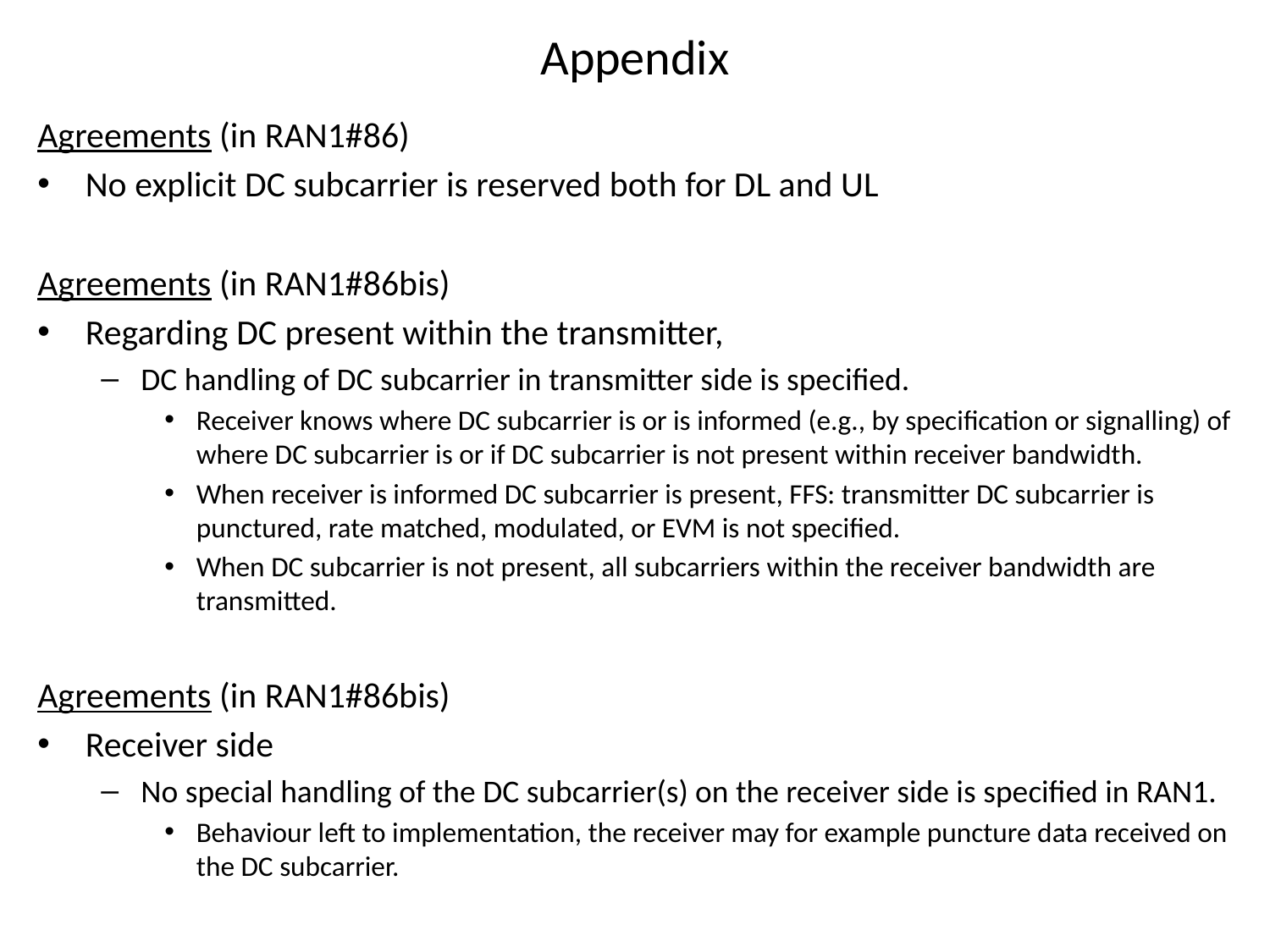

# Appendix
Agreements (in RAN1#86)
No explicit DC subcarrier is reserved both for DL and UL

Agreements (in RAN1#86bis)
Regarding DC present within the transmitter,
DC handling of DC subcarrier in transmitter side is specified.
Receiver knows where DC subcarrier is or is informed (e.g., by specification or signalling) of where DC subcarrier is or if DC subcarrier is not present within receiver bandwidth.
When receiver is informed DC subcarrier is present, FFS: transmitter DC subcarrier is punctured, rate matched, modulated, or EVM is not specified.
When DC subcarrier is not present, all subcarriers within the receiver bandwidth are transmitted.

Agreements (in RAN1#86bis)
Receiver side
No special handling of the DC subcarrier(s) on the receiver side is specified in RAN1.
Behaviour left to implementation, the receiver may for example puncture data received on the DC subcarrier.